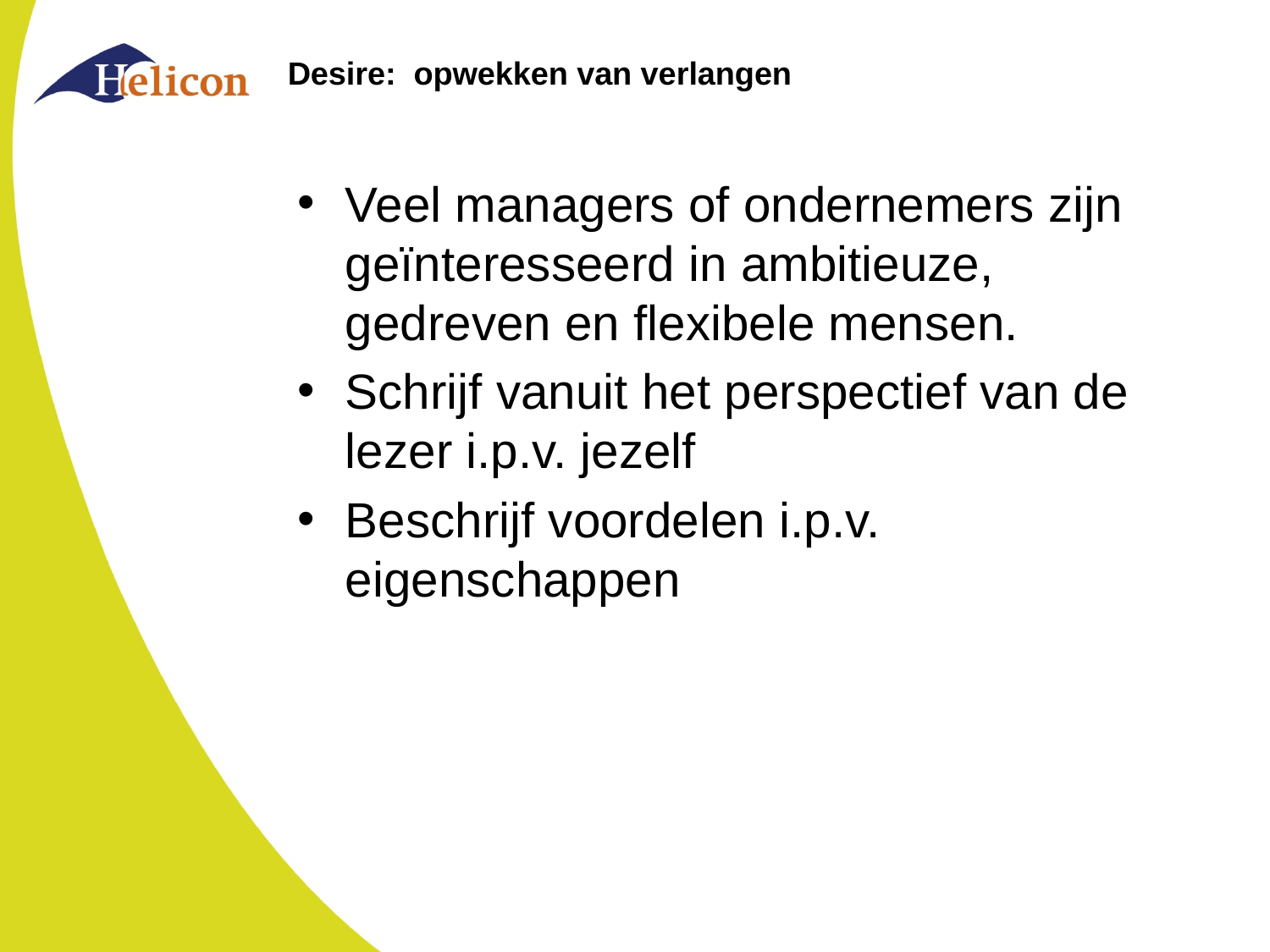

# Desire:  opwekken van verlangen
Veel managers of ondernemers zijn geïnteresseerd in ambitieuze, gedreven en flexibele mensen.
Schrijf vanuit het perspectief van de lezer i.p.v. jezelf
Beschrijf voordelen i.p.v. eigenschappen